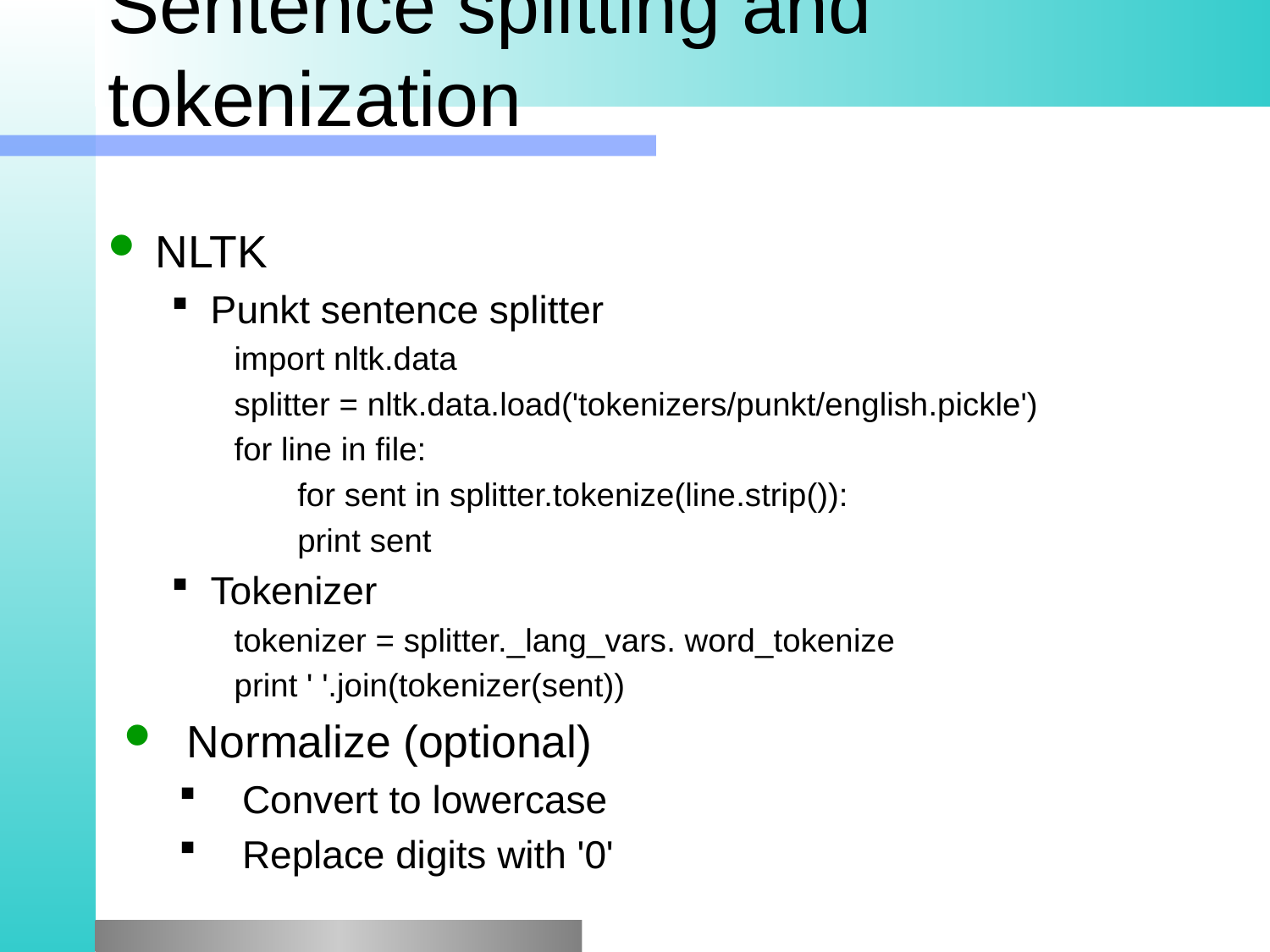

# Sentence splitting and tokenization
NLTK
Punkt sentence splitter
import nltk.data
splitter = nltk.data.load('tokenizers/punkt/english.pickle')
for line in file:
for sent in splitter.tokenize(line.strip()):
	print sent
Tokenizer
tokenizer = splitter._lang_vars. word_tokenize
print ' '.join(tokenizer(sent))
Normalize (optional)
Convert to lowercase
Replace digits with '0'